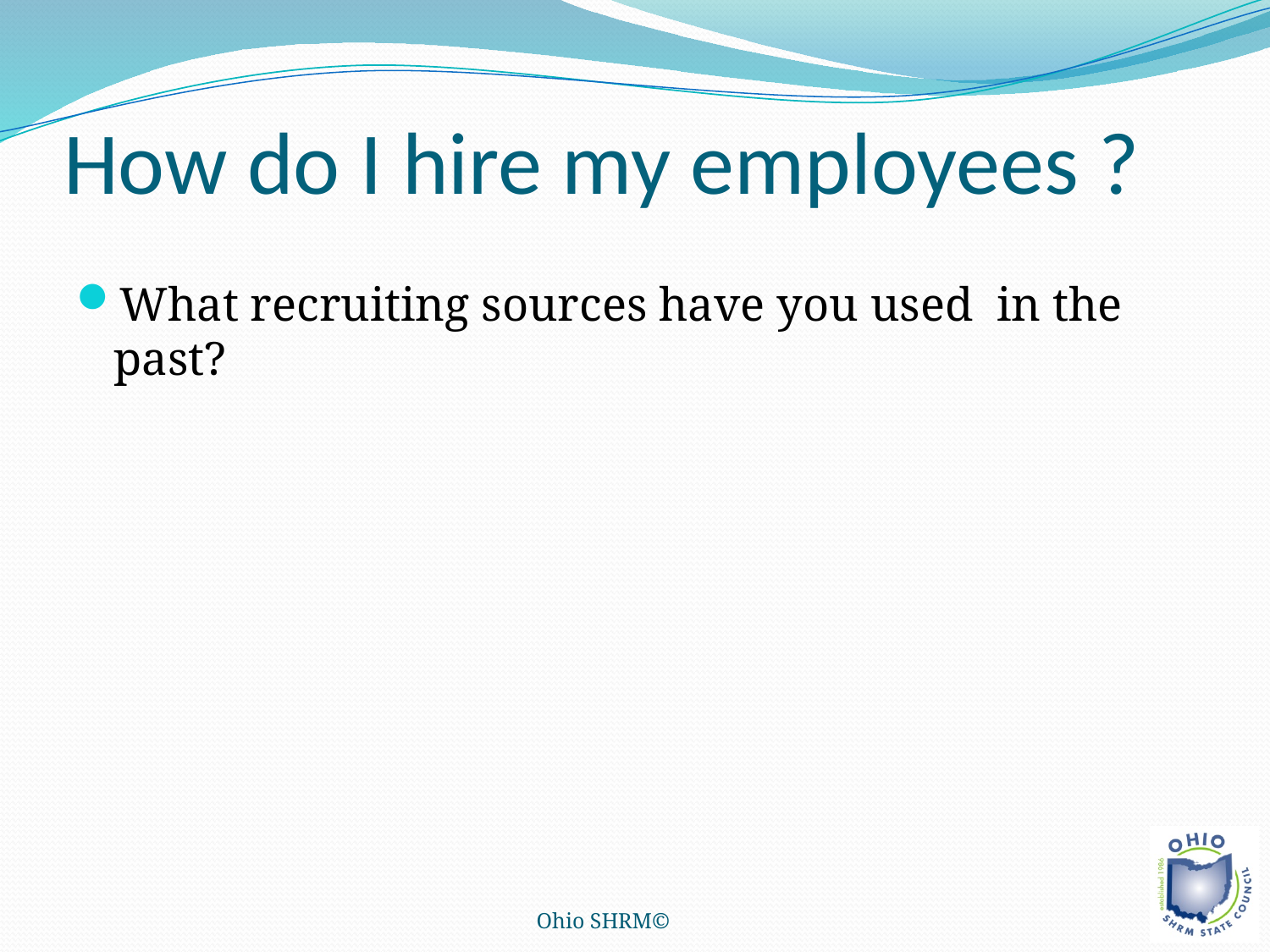

# How do I hire my employees ?
What recruiting sources have you used  in the past?

Ohio SHRM©